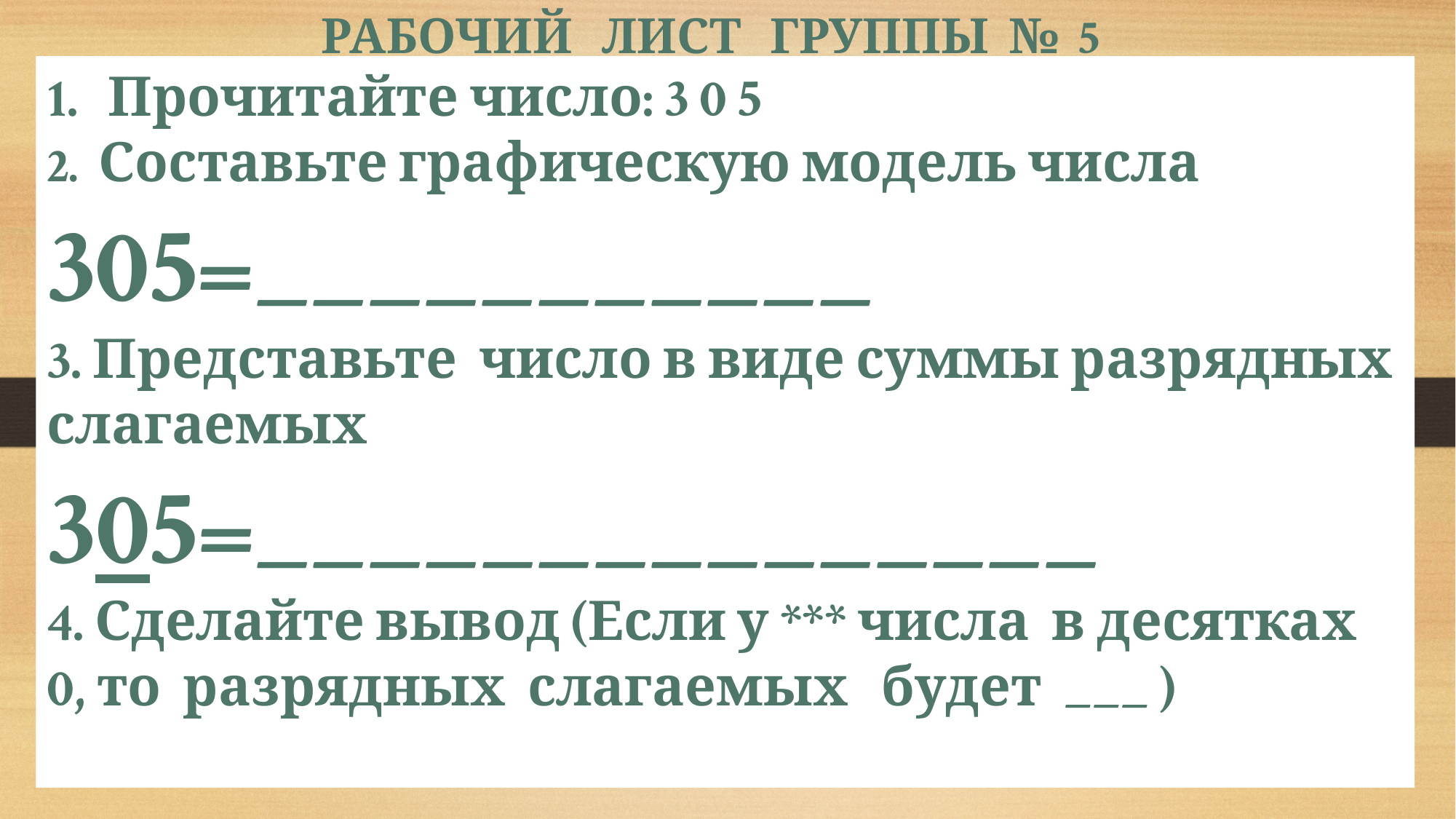

РАБОЧИЙ   ЛИСТ   ГРУППЫ  №  5
Прочитайте число: 3 0 5
2.  Составьте графическую модель числа
305=___________
3. Представьте  число в виде суммы разрядных слагаемых
305=_______________
4. Сделайте вывод (Если у *** числа  в десятках  0, то  разрядных  слагаемых   будет  ___ )